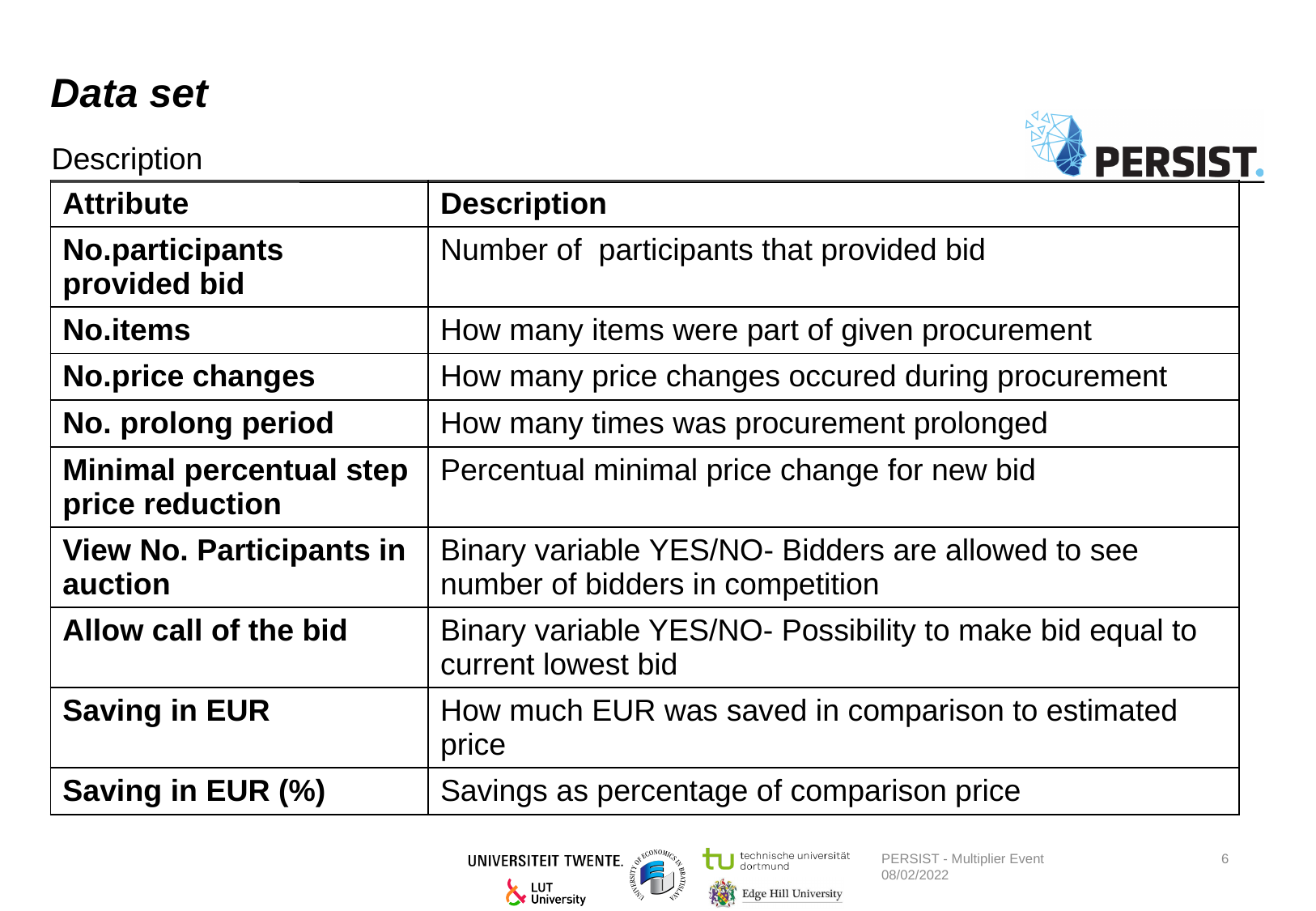

# Data set
Description
| Attribute | Description |
| --- | --- |
| No.participants provided bid | Number of participants that provided bid |
| No.items | How many items were part of given procurement |
| No.price changes | How many price changes occured during procurement |
| No. prolong period | How many times was procurement prolonged |
| Minimal percentual step price reduction | Percentual minimal price change for new bid |
| View No. Participants in auction | Binary variable YES/NO- Bidders are allowed to see number of bidders in competition |
| Allow call of the bid | Binary variable YES/NO- Possibility to make bid equal to current lowest bid |
| Saving in EUR | How much EUR was saved in comparison to estimated price |
| Saving in EUR (%) | Savings as percentage of comparison price |